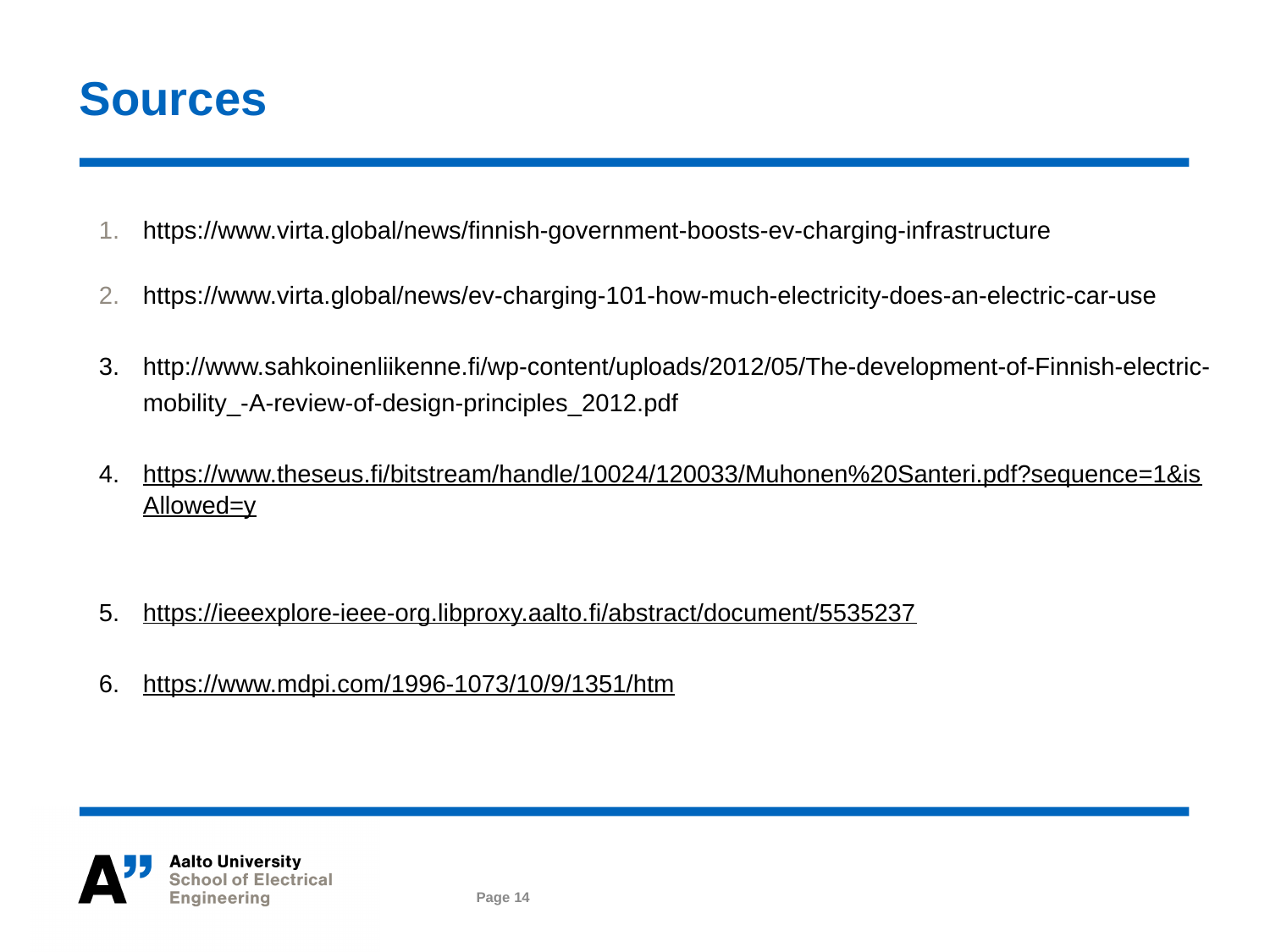

# Sources
https://www.virta.global/news/finnish-government-boosts-ev-charging-infrastructure
https://www.virta.global/news/ev-charging-101-how-much-electricity-does-an-electric-car-use
http://www.sahkoinenliikenne.fi/wp-content/uploads/2012/05/The-development-of-Finnish-electric-mobility_-A-review-of-design-principles_2012.pdf
https://www.theseus.fi/bitstream/handle/10024/120033/Muhonen%20Santeri.pdf?sequence=1&isAllowed=y
https://ieeexplore-ieee-org.libproxy.aalto.fi/abstract/document/5535237
https://www.mdpi.com/1996-1073/10/9/1351/htm

Page 14